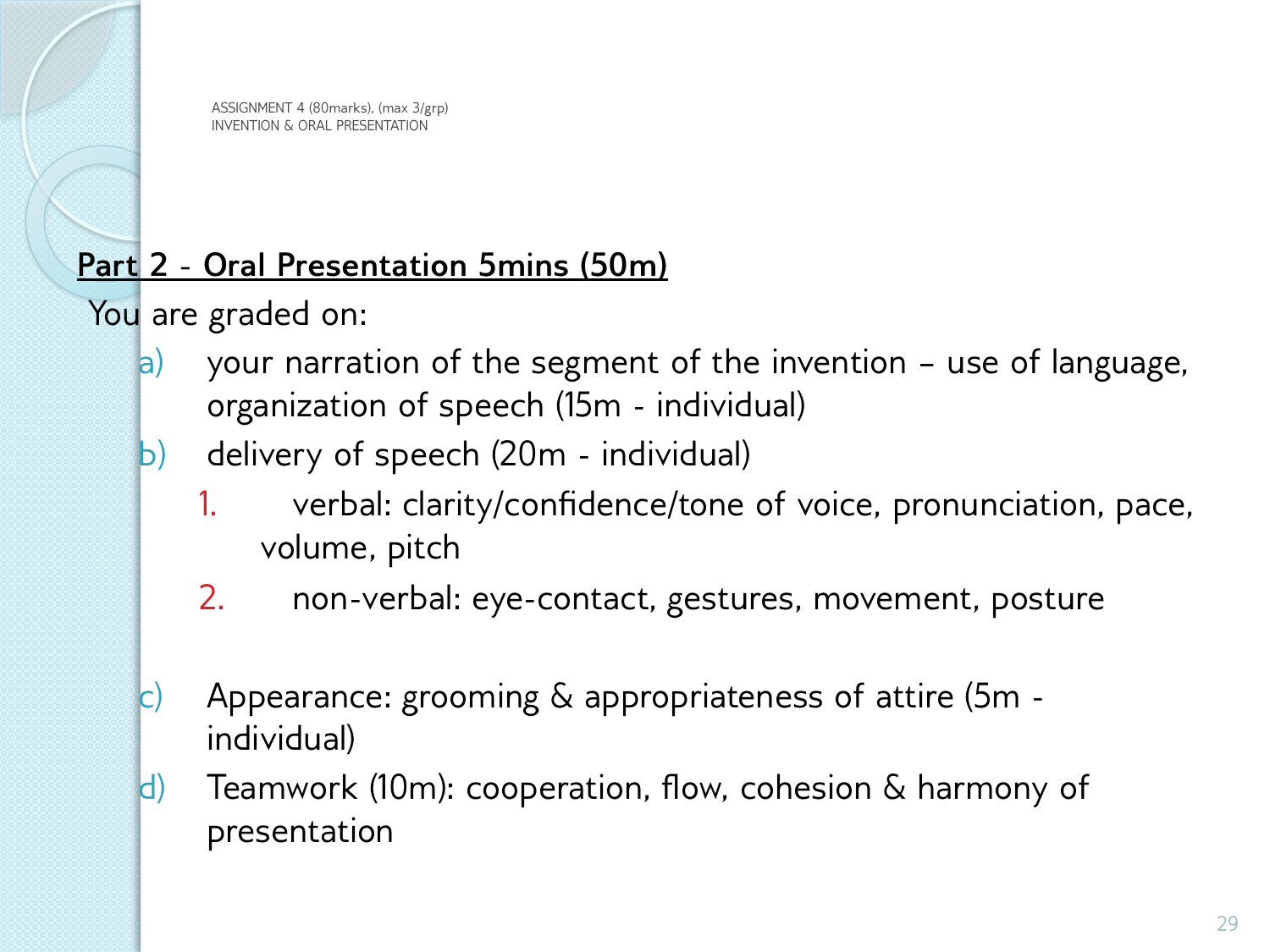

# ASSIGNMENT 4 (80marks), (max 3/grp) INVENTION & ORAL PRESENTATION
Part 2 - Oral Presentation 5mins (50m)
You are graded on:
your narration of the segment of the invention – use of language, organization of speech (15m - individual)
delivery of speech (20m - individual)
   verbal: clarity/confidence/tone of voice, pronunciation, pace, volume, pitch
   non-verbal: eye-contact, gestures, movement, posture

Appearance: grooming & appropriateness of attire (5m - individual)
Teamwork (10m): cooperation, flow, cohesion & harmony of presentation

29